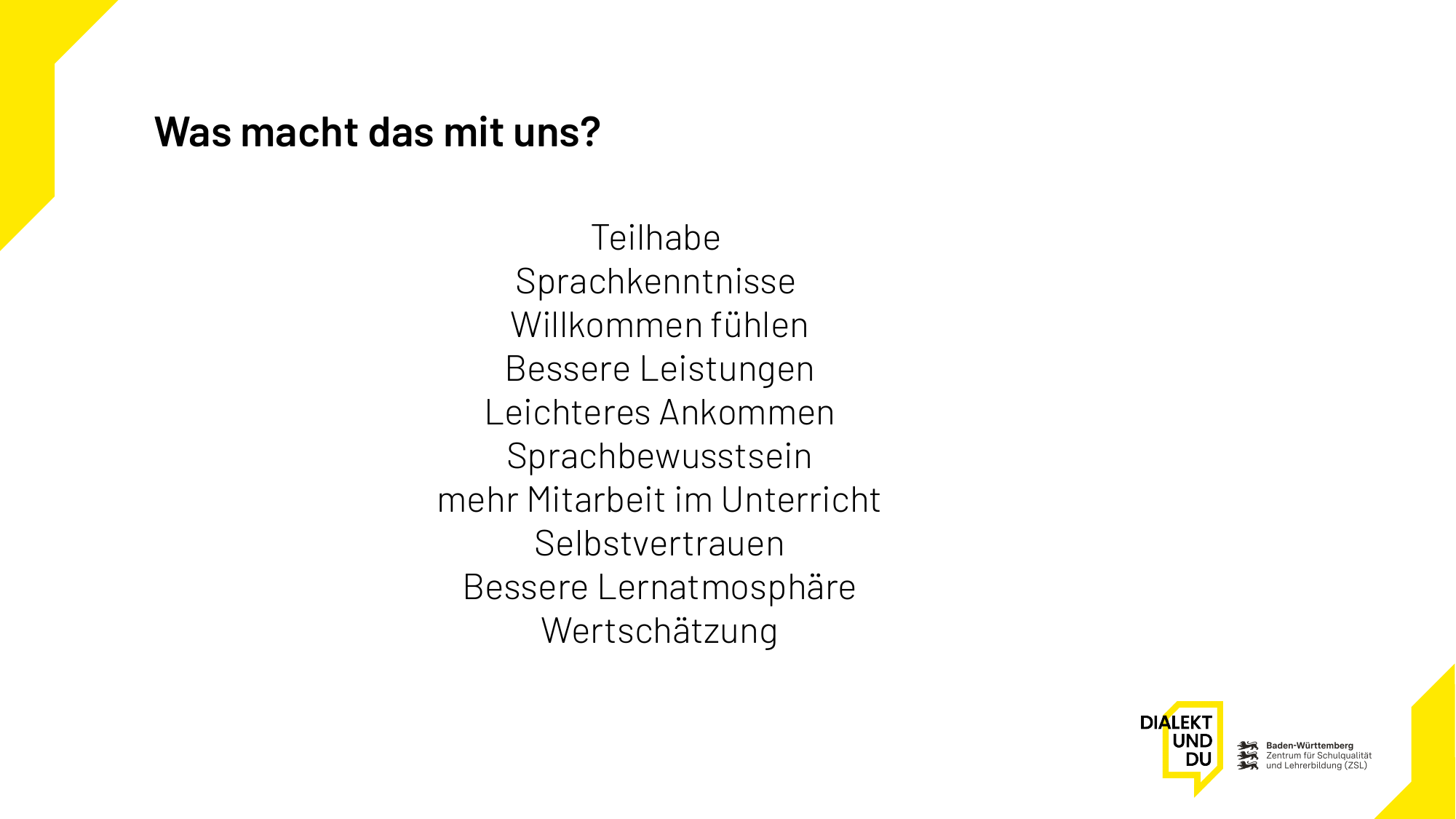

Was macht das mit uns?
Teilhabe
Sprachkenntnisse
Willkommen fühlen
Bessere Leistungen
Leichteres Ankommen
Sprachbewusstsein
mehr Mitarbeit im Unterricht
Selbstvertrauen
Bessere Lernatmosphäre
Wertschätzung